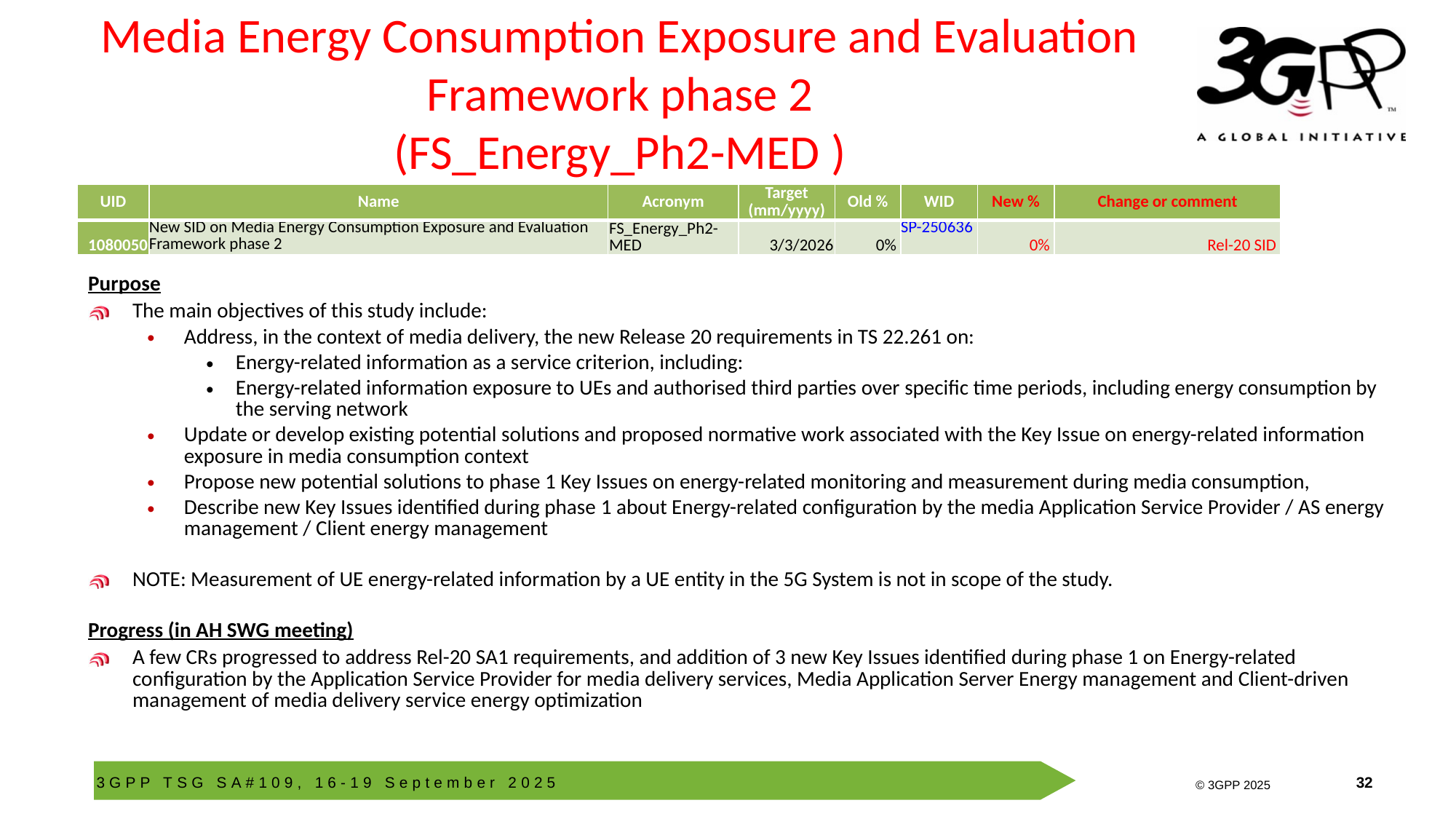

# Media Energy Consumption Exposure and Evaluation Framework phase 2 (FS_Energy_Ph2-MED )
| UID | Name | Acronym | Target (mm/yyyy) | Old % | WID | New % | Change or comment |
| --- | --- | --- | --- | --- | --- | --- | --- |
| 1080050 | New SID on Media Energy Consumption Exposure and Evaluation Framework phase 2 | FS\_Energy\_Ph2-MED | 3/3/2026 | 0% | SP-250636 | 0% | Rel-20 SID |
Purpose
The main objectives of this study include:
Address, in the context of media delivery, the new Release 20 requirements in TS 22.261 on:
Energy-related information as a service criterion, including:
Energy-related information exposure to UEs and authorised third parties over specific time periods, including energy consumption by the serving network
Update or develop existing potential solutions and proposed normative work associated with the Key Issue on energy-related information exposure in media consumption context
Propose new potential solutions to phase 1 Key Issues on energy-related monitoring and measurement during media consumption,
Describe new Key Issues identified during phase 1 about Energy-related configuration by the media Application Service Provider / AS energy management / Client energy management

NOTE: Measurement of UE energy-related information by a UE entity in the 5G System is not in scope of the study.

Progress (in AH SWG meeting)
A few CRs progressed to address Rel-20 SA1 requirements, and addition of 3 new Key Issues identified during phase 1 on Energy-related configuration by the Application Service Provider for media delivery services, Media Application Server Energy management and Client-driven management of media delivery service energy optimization